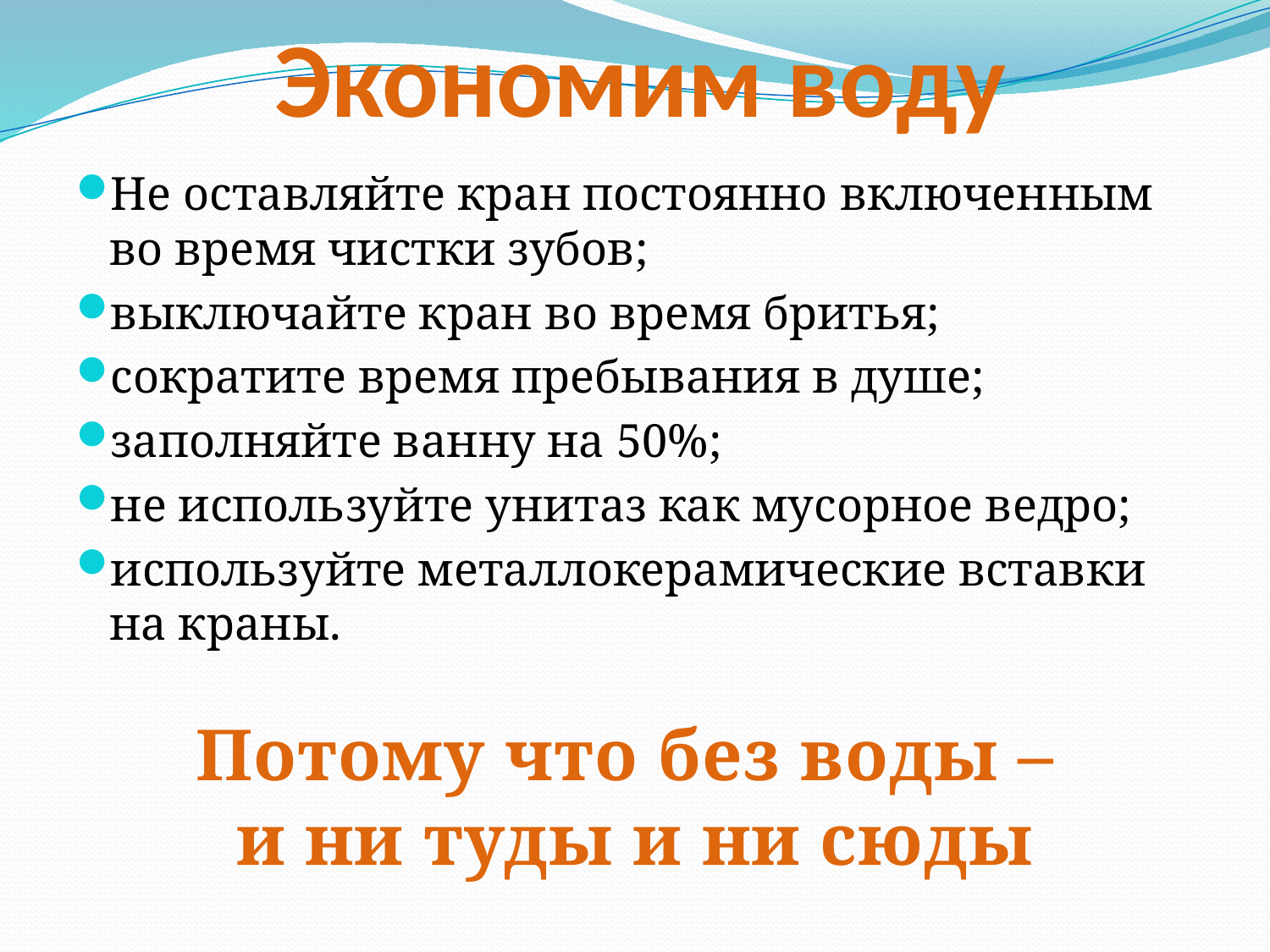

# Экономим воду
Не оставляйте кран постоянно включенным во время чистки зубов;
выключайте кран во время бритья;
сократите время пребывания в душе;
заполняйте ванну на 50%;
не используйте унитаз как мусорное ведро;
используйте металлокерамические вставки на краны.

Потому что без воды –
и ни туды и ни сюды